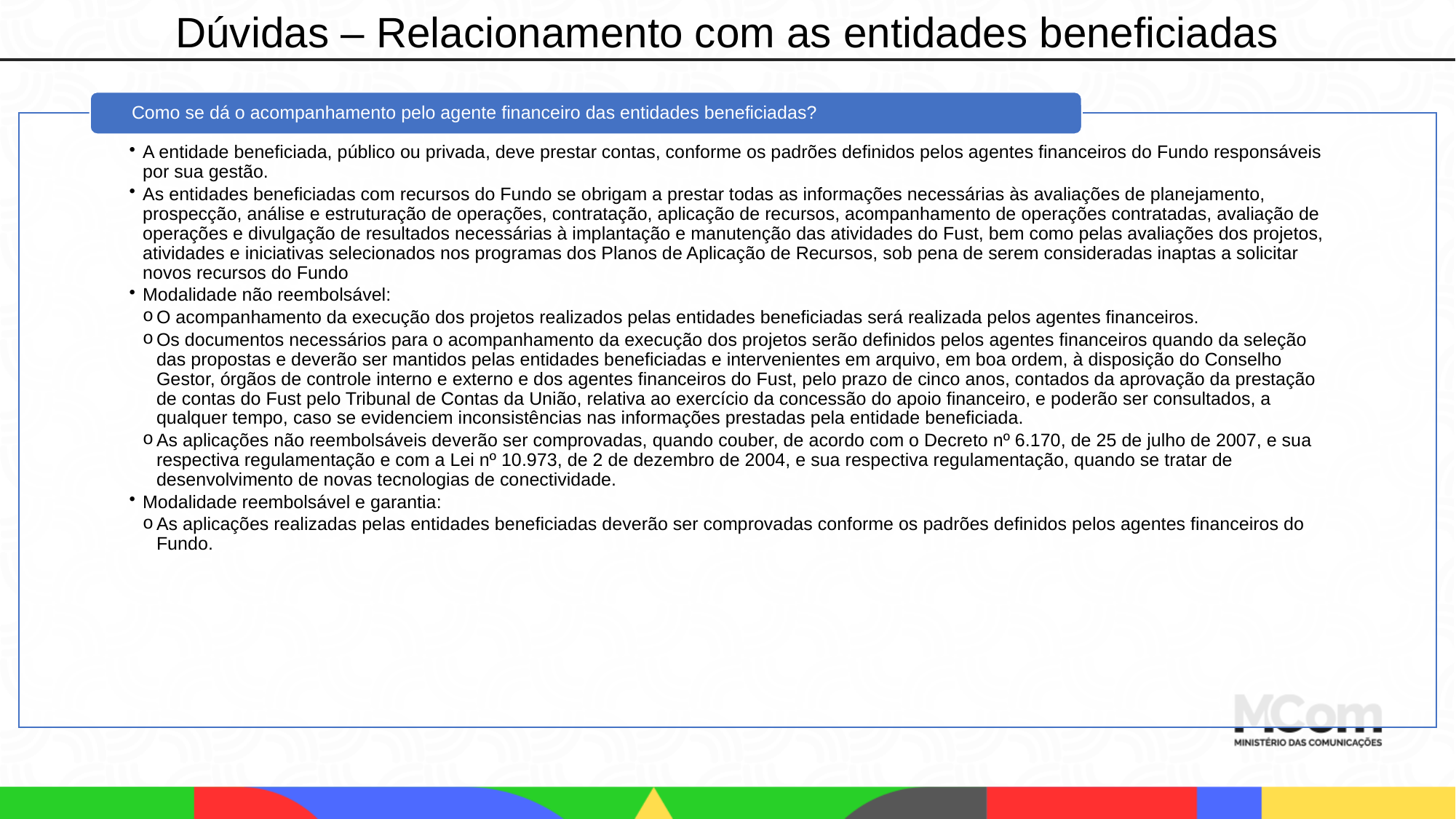

Dúvidas – Relacionamento com as entidades beneficiadas
A entidade beneficiada, público ou privada, deve prestar contas, conforme os padrões definidos pelos agentes financeiros do Fundo responsáveis por sua gestão.
As entidades beneficiadas com recursos do Fundo se obrigam a prestar todas as informações necessárias às avaliações de planejamento, prospecção, análise e estruturação de operações, contratação, aplicação de recursos, acompanhamento de operações contratadas, avaliação de operações e divulgação de resultados necessárias à implantação e manutenção das atividades do Fust, bem como pelas avaliações dos projetos, atividades e iniciativas selecionados nos programas dos Planos de Aplicação de Recursos, sob pena de serem consideradas inaptas a solicitar novos recursos do Fundo
Modalidade não reembolsável:
O acompanhamento da execução dos projetos realizados pelas entidades beneficiadas será realizada pelos agentes financeiros.
Os documentos necessários para o acompanhamento da execução dos projetos serão definidos pelos agentes financeiros quando da seleção das propostas e deverão ser mantidos pelas entidades beneficiadas e intervenientes em arquivo, em boa ordem, à disposição do Conselho Gestor, órgãos de controle interno e externo e dos agentes financeiros do Fust, pelo prazo de cinco anos, contados da aprovação da prestação de contas do Fust pelo Tribunal de Contas da União, relativa ao exercício da concessão do apoio financeiro, e poderão ser consultados, a qualquer tempo, caso se evidenciem inconsistências nas informações prestadas pela entidade beneficiada.
As aplicações não reembolsáveis deverão ser comprovadas, quando couber, de acordo com o Decreto nº 6.170, de 25 de julho de 2007, e sua respectiva regulamentação e com a Lei nº 10.973, de 2 de dezembro de 2004, e sua respectiva regulamentação, quando se tratar de desenvolvimento de novas tecnologias de conectividade.
Modalidade reembolsável e garantia:
As aplicações realizadas pelas entidades beneficiadas deverão ser comprovadas conforme os padrões definidos pelos agentes financeiros do Fundo.
Como se dá o acompanhamento pelo agente financeiro das entidades beneficiadas?